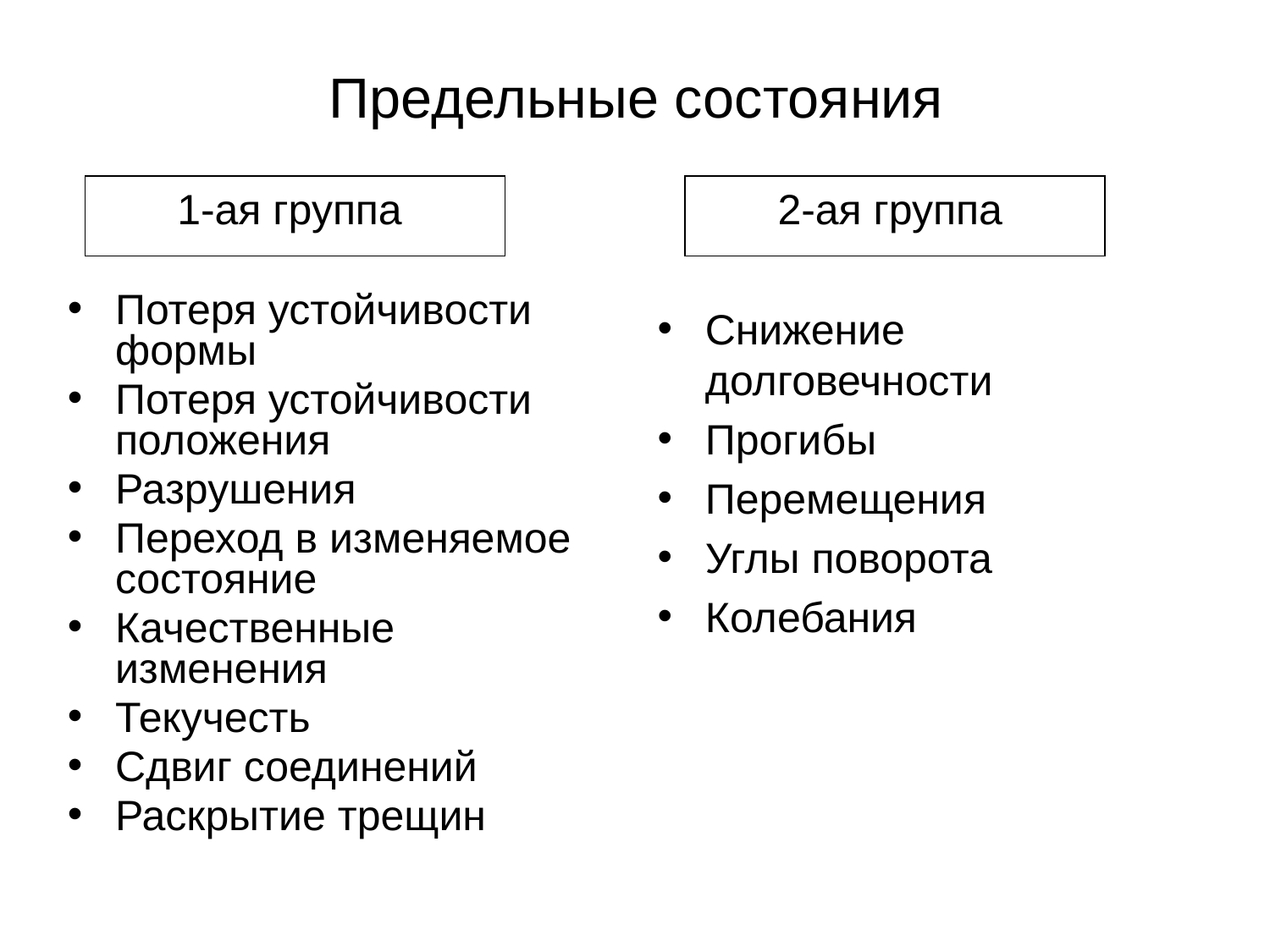

Предельные состояния

1-ая группа

2-ая группа
Потеря устойчивости формы
Потеря устойчивости положения
Разрушения
Переход в изменяемое состояние
Качественные изменения
Текучесть
Сдвиг соединений
Раскрытие трещин
Снижение долговечности
Прогибы
Перемещения
Углы поворота
Колебания